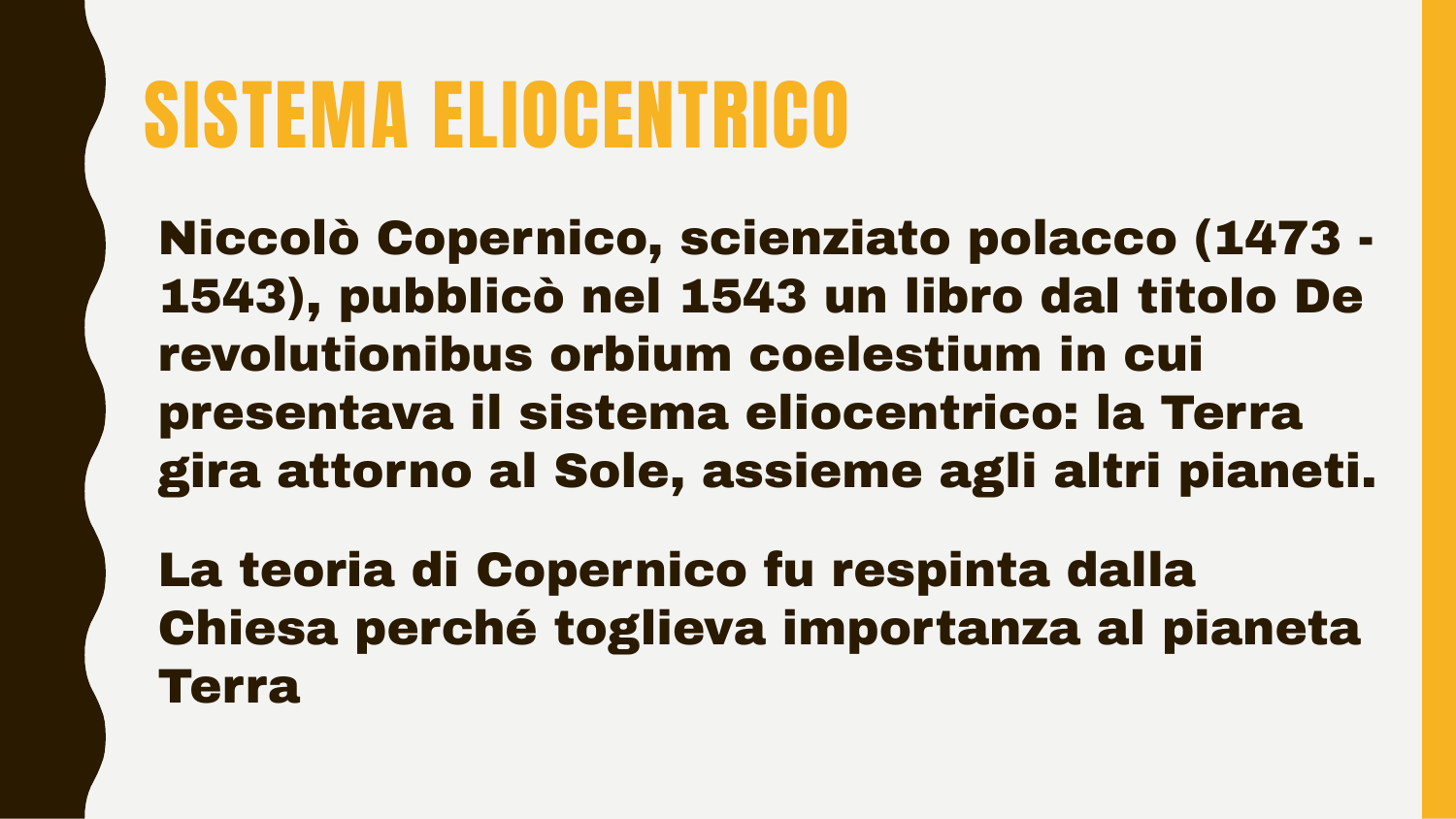

# SISTEMA ELIOCENTRICO
Niccolò Copernico, scienziato polacco (1473 -1543), pubblicò nel 1543 un libro dal titolo De revolutionibus orbium coelestium in cui presentava il sistema eliocentrico: la Terra gira attorno al Sole, assieme agli altri pianeti.
La teoria di Copernico fu respinta dalla Chiesa perché toglieva importanza al pianeta Terra